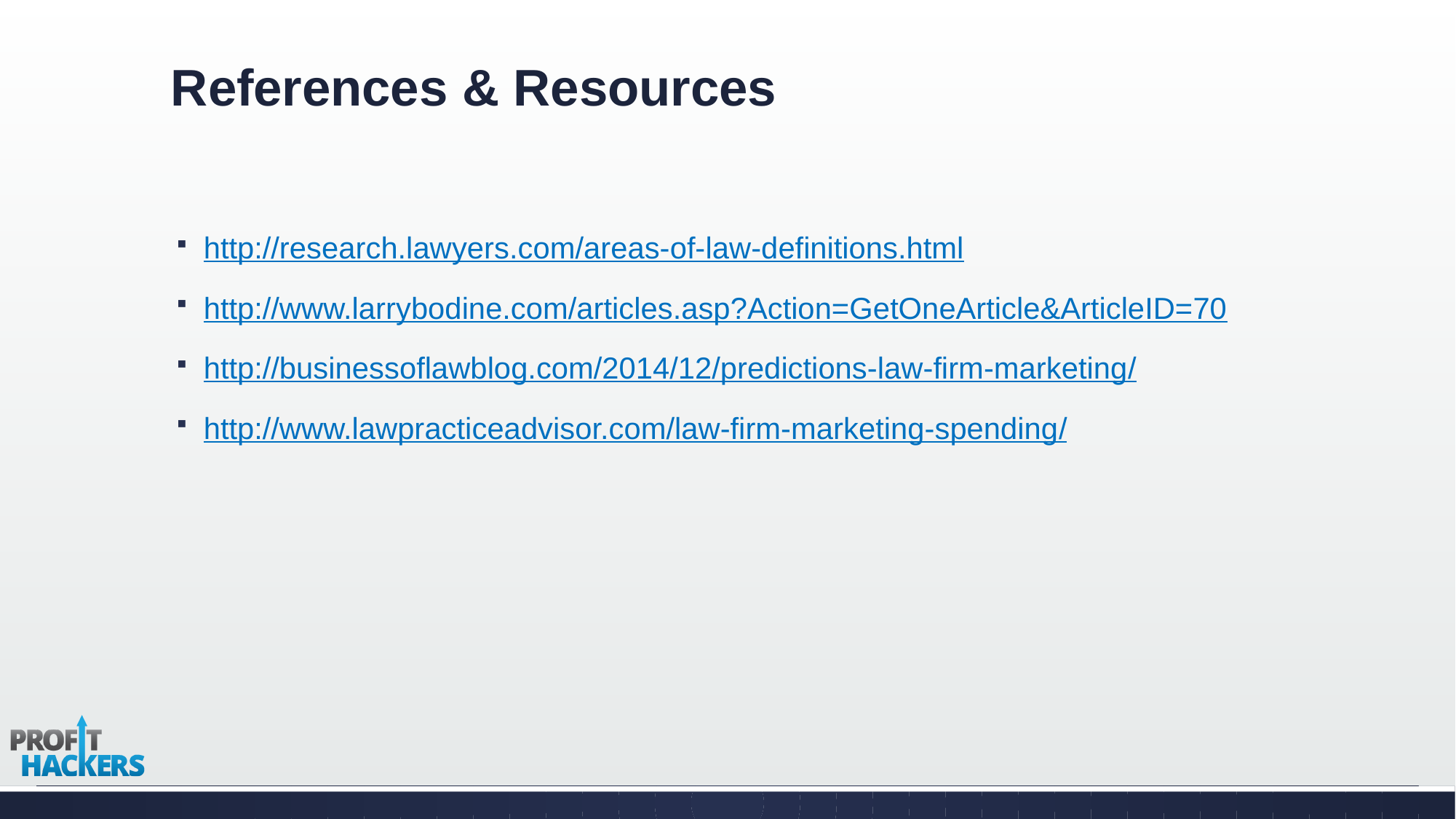

# References & Resources
http://research.lawyers.com/areas-of-law-definitions.html
http://www.larrybodine.com/articles.asp?Action=GetOneArticle&ArticleID=70
http://businessoflawblog.com/2014/12/predictions-law-firm-marketing/
http://www.lawpracticeadvisor.com/law-firm-marketing-spending/